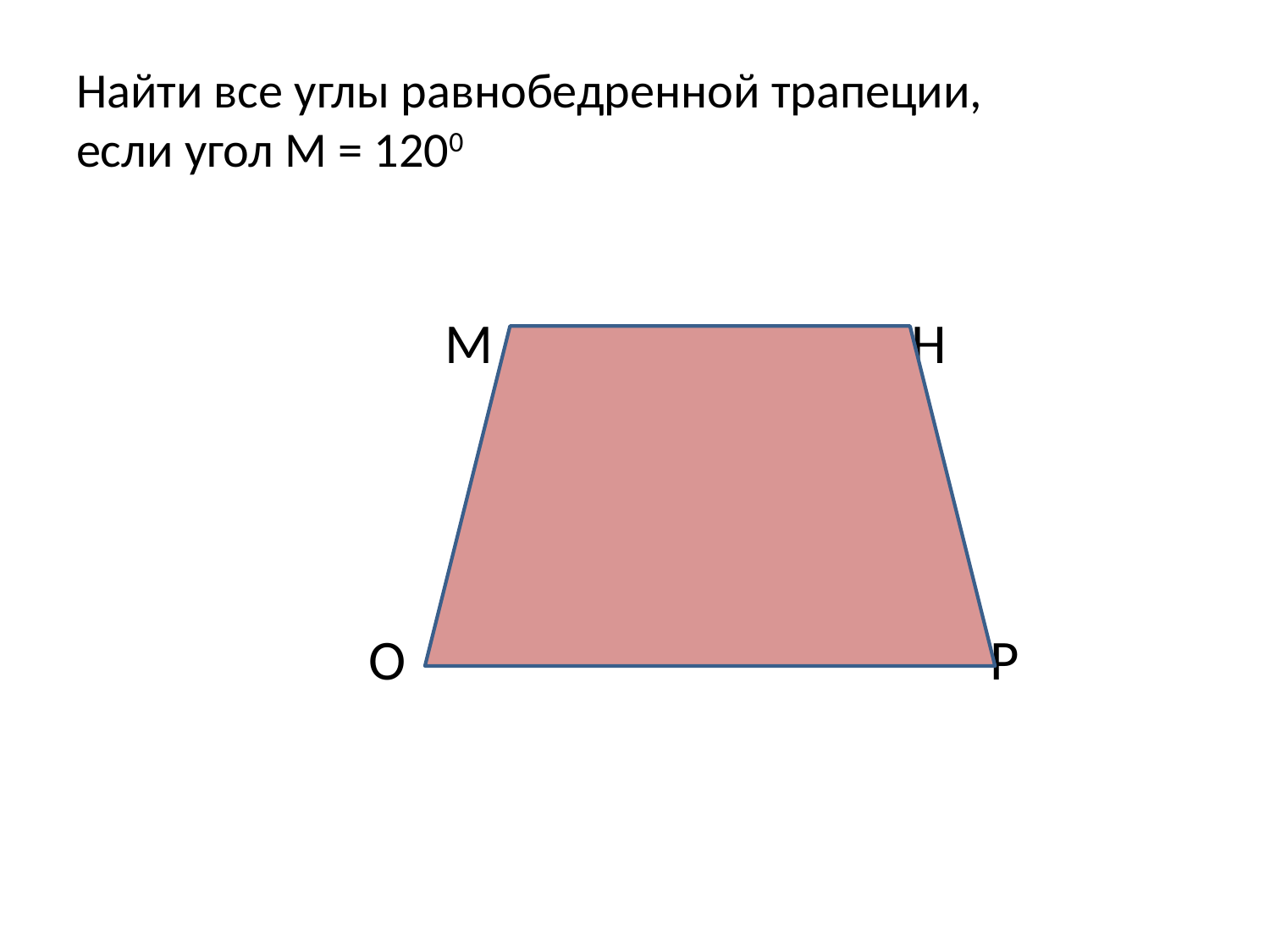

# Найти все углы равнобедренной трапеции, если угол М = 1200

                             М                                 Н

                       О                                              Р